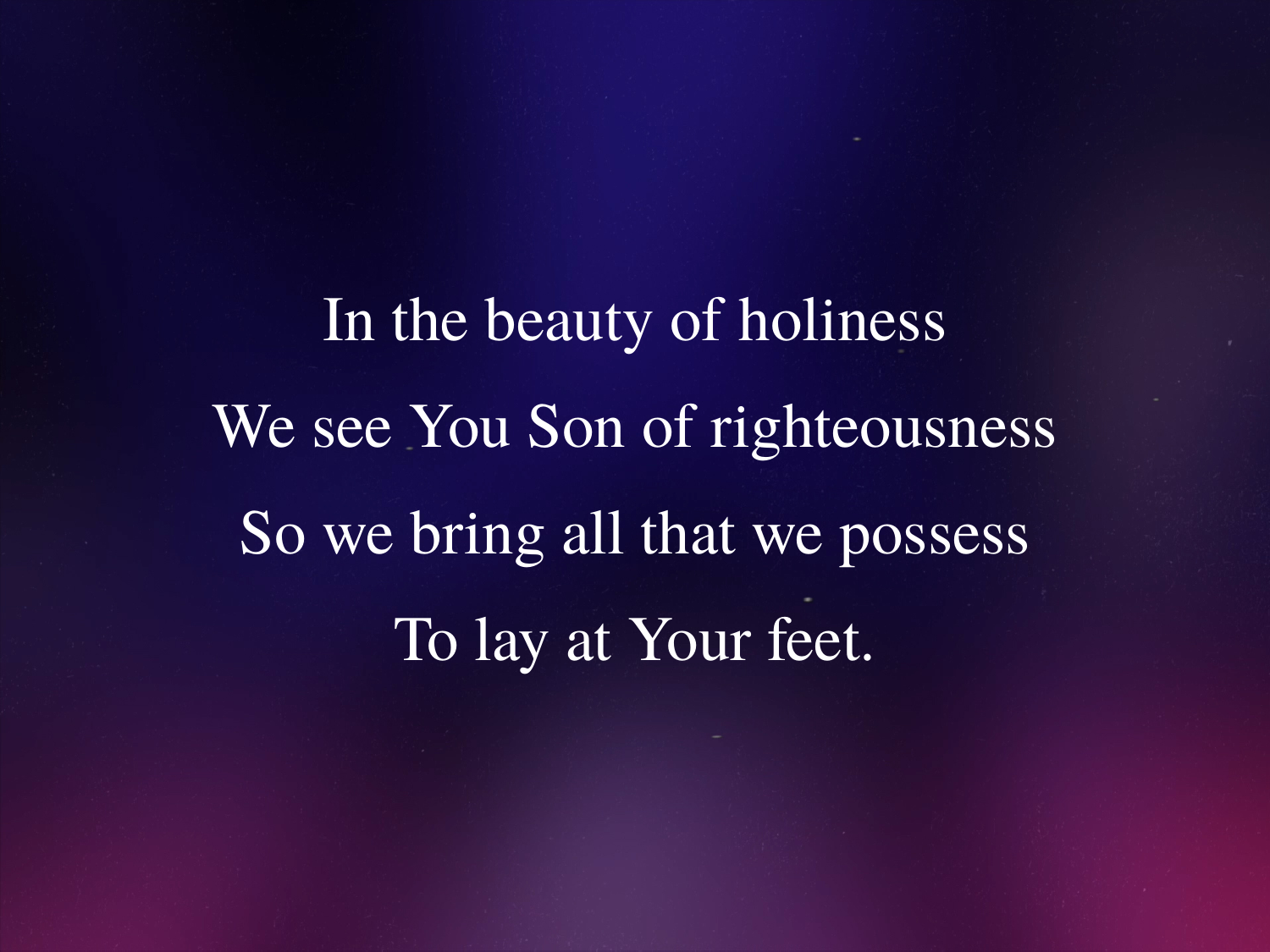

# In the beauty of holiness We see You Son of righteousness So we bring all that we possess To lay at Your feet.